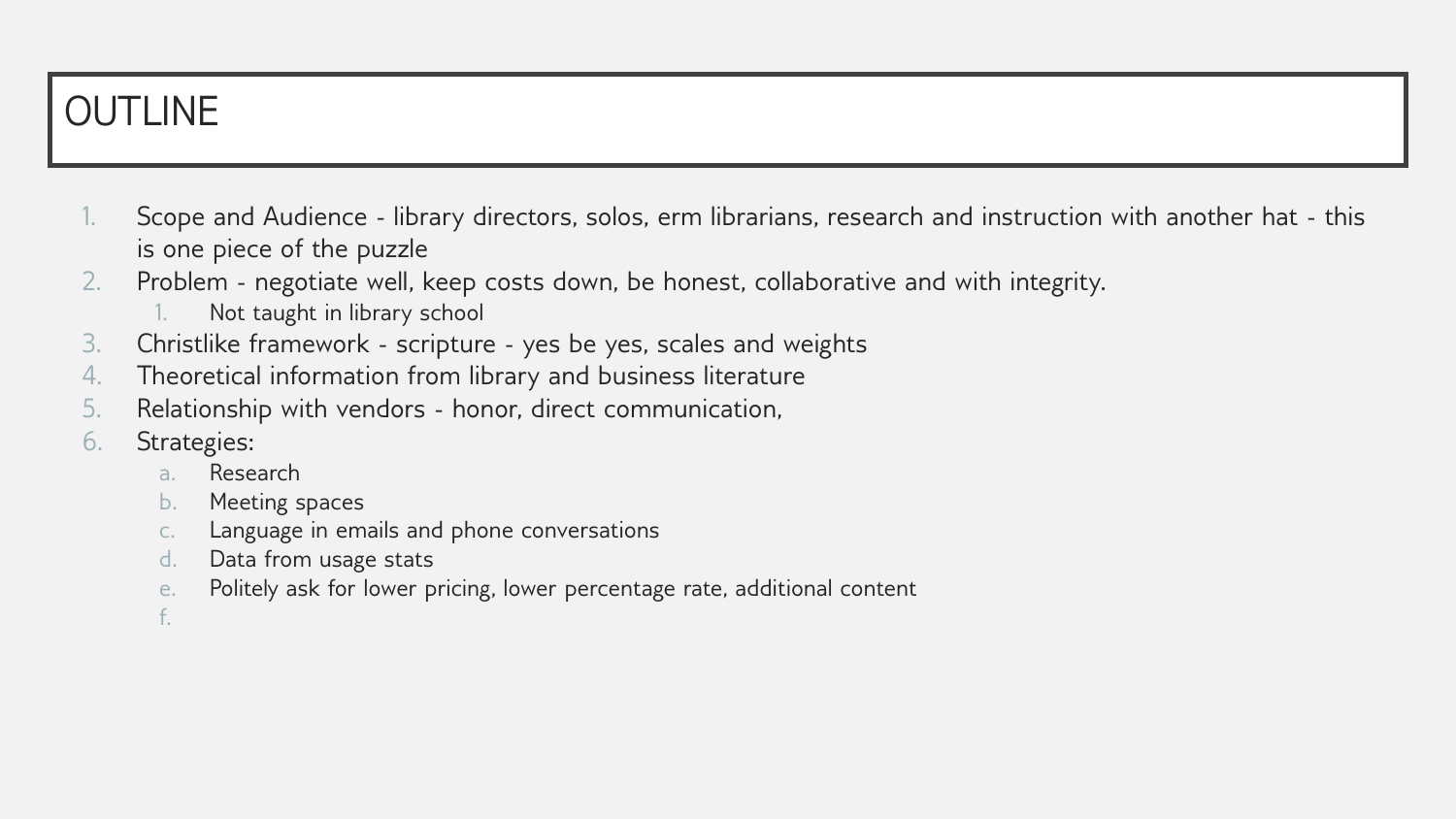

# OUTLINE
Scope and Audience - library directors, solos, erm librarians, research and instruction with another hat - this is one piece of the puzzle
Problem - negotiate well, keep costs down, be honest, collaborative and with integrity.
Not taught in library school
Christlike framework - scripture - yes be yes, scales and weights
Theoretical information from library and business literature
Relationship with vendors - honor, direct communication,
Strategies:
Research
Meeting spaces
Language in emails and phone conversations
Data from usage stats
Politely ask for lower pricing, lower percentage rate, additional content